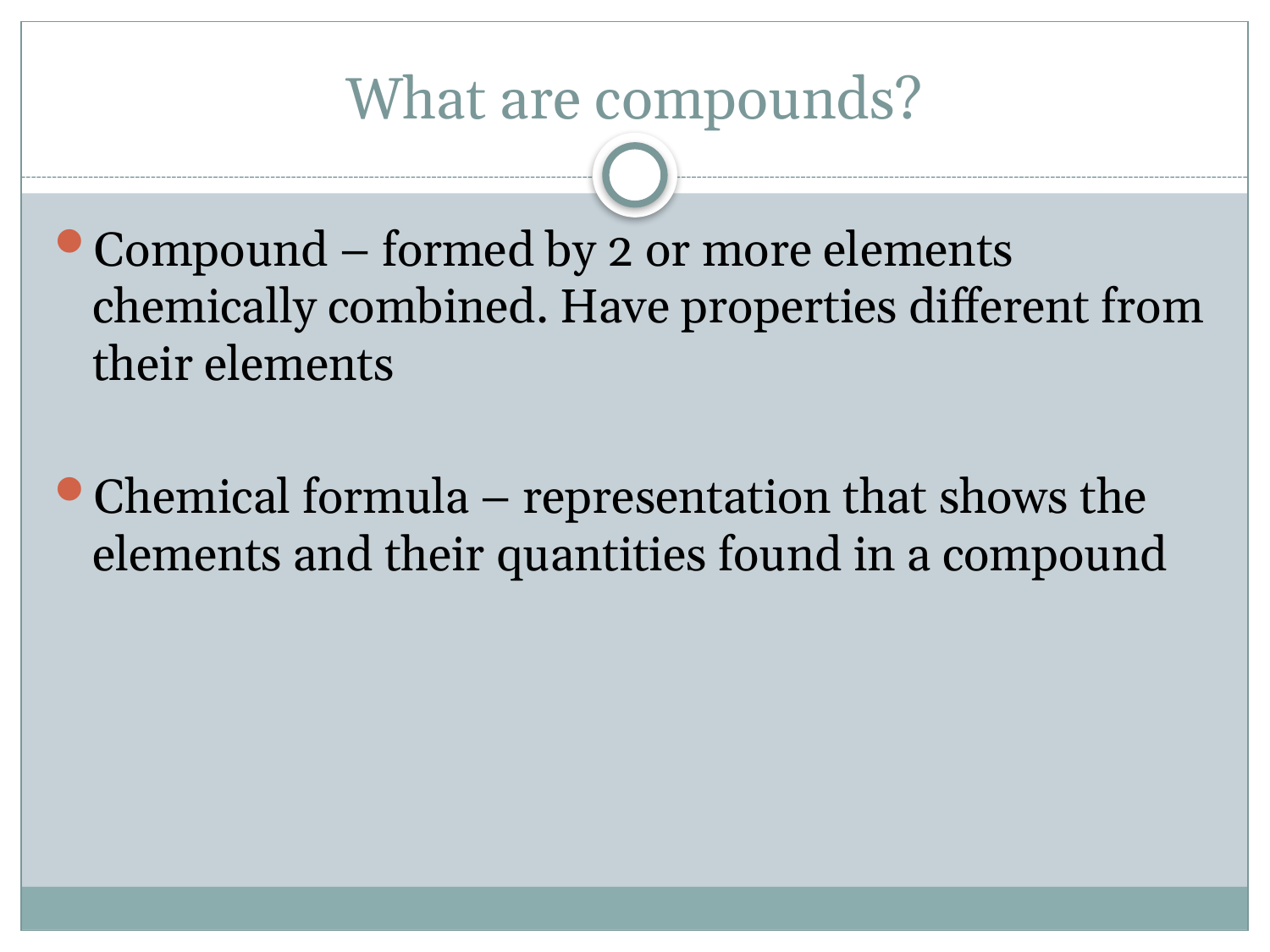

# What are compounds?
Compound – formed by 2 or more elements chemically combined. Have properties different from their elements

Chemical formula – representation that shows the elements and their quantities found in a compound